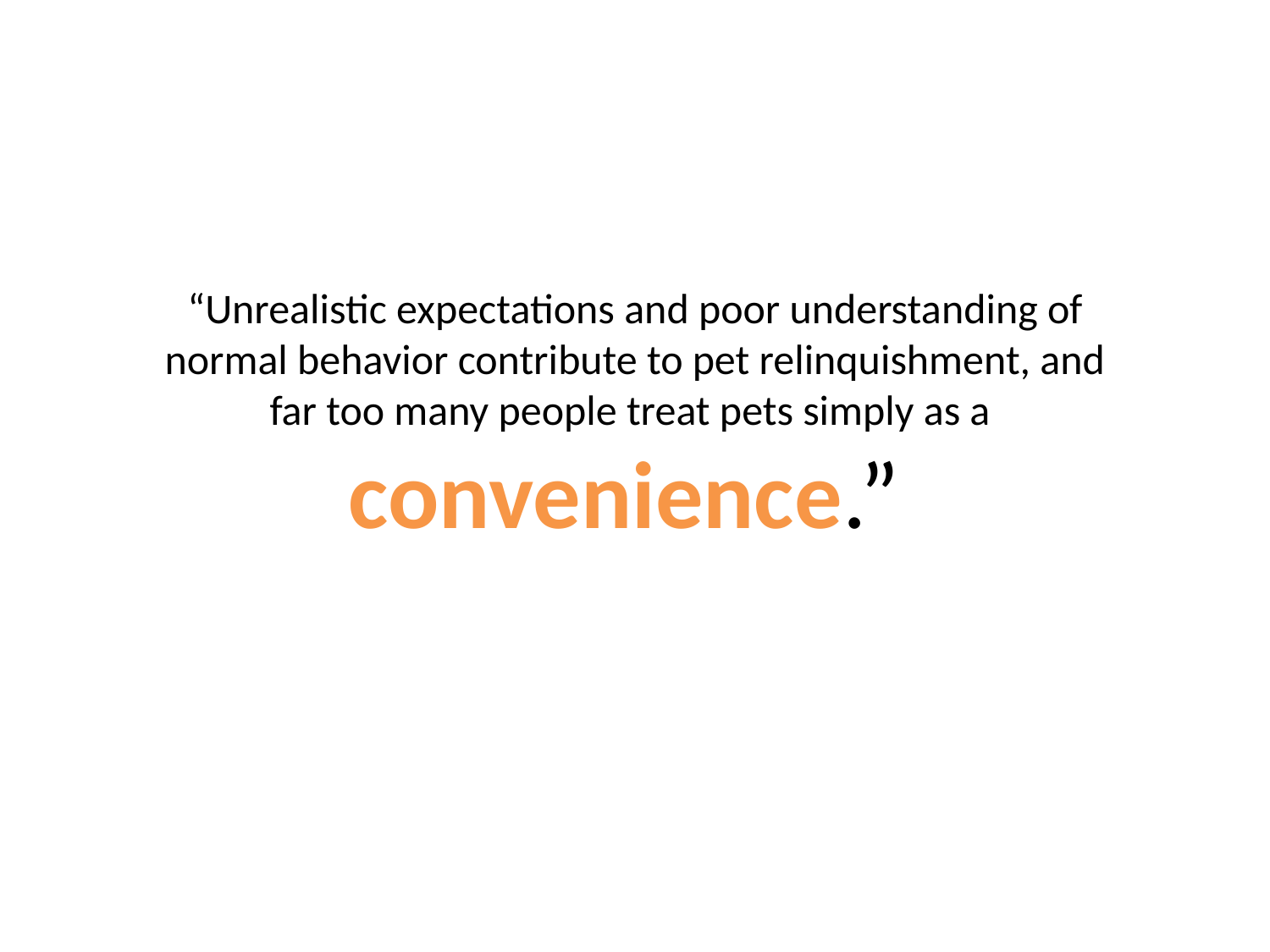

“Unrealistic expectations and poor understanding of normal behavior contribute to pet relinquishment, and far too many people treat pets simply as a
convenience.”